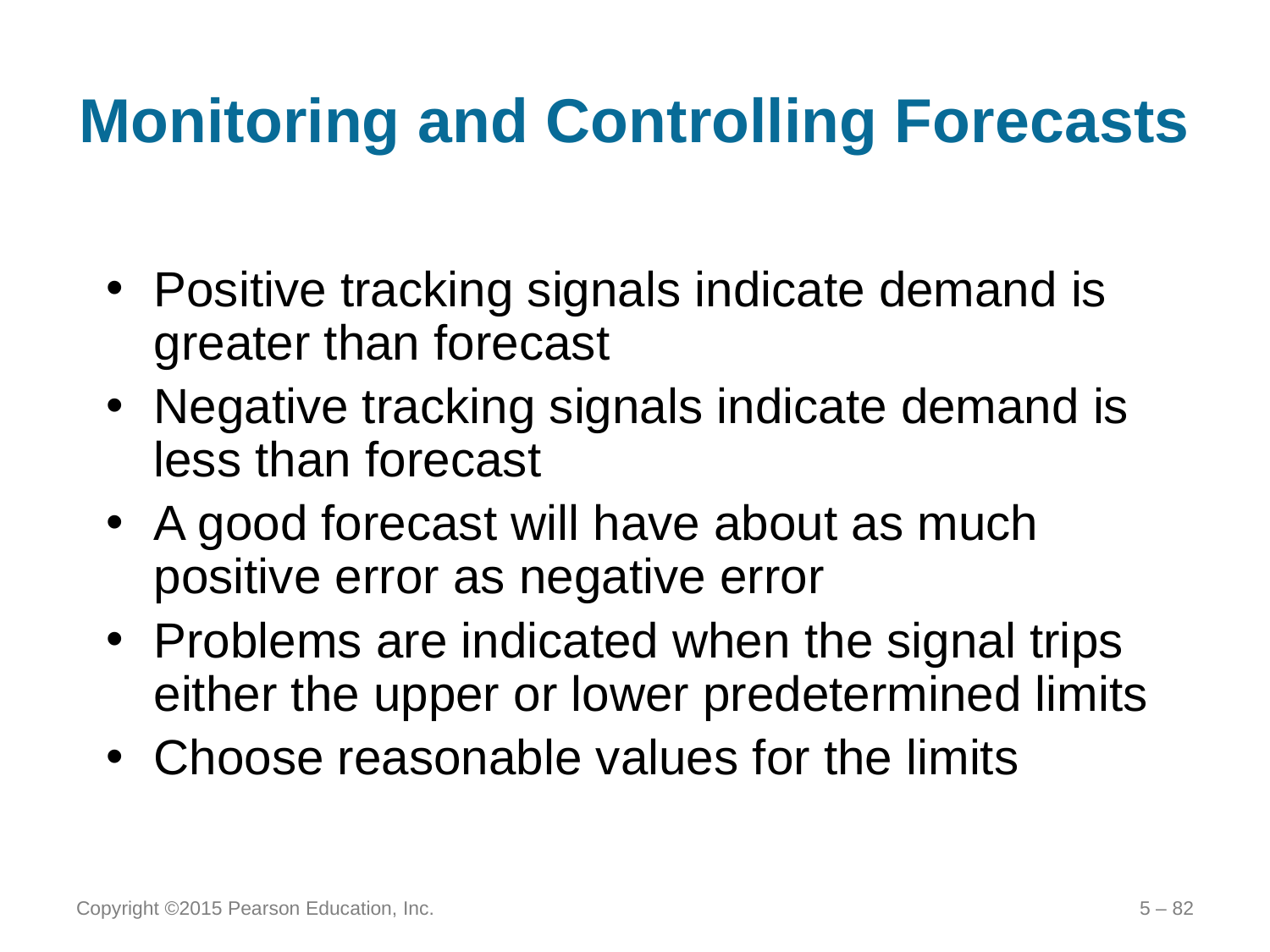

# Monitoring and Controlling Forecasts
Positive tracking signals indicate demand is greater than forecast
Negative tracking signals indicate demand is less than forecast
A good forecast will have about as much positive error as negative error
Problems are indicated when the signal trips either the upper or lower predetermined limits
Choose reasonable values for the limits
Copyright ©2015 Pearson Education, Inc.
5 – 82